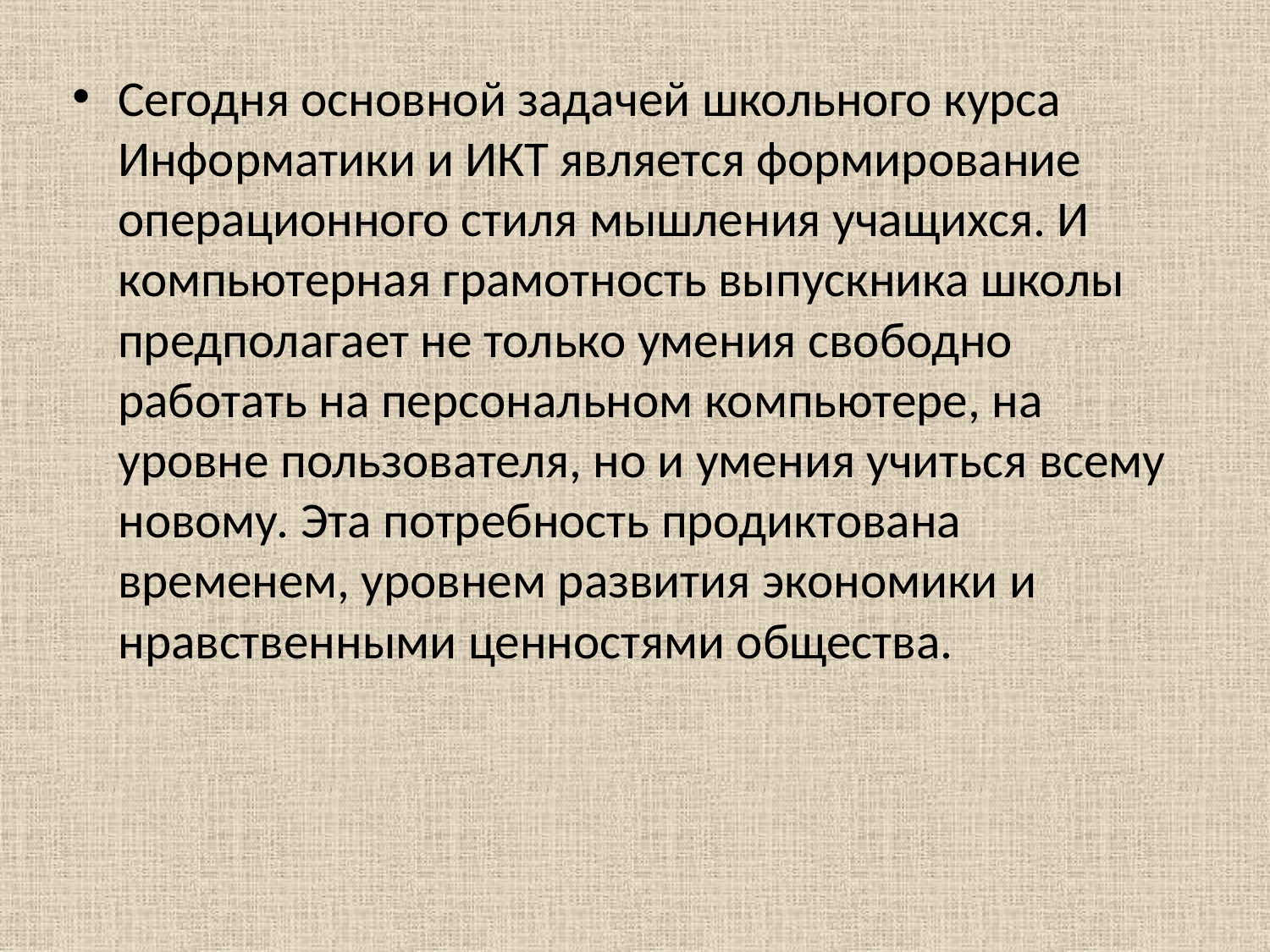

Сегодня основной задачей школьного курса Информатики и ИКТ является формирование операционного стиля мышления учащихся. И компьютерная грамотность выпускника школы предполагает не только умения свободно работать на персональном компьютере, на уровне пользователя, но и умения учиться всему новому. Эта потребность продиктована временем, уровнем развития экономики и нравственными ценностями общества.